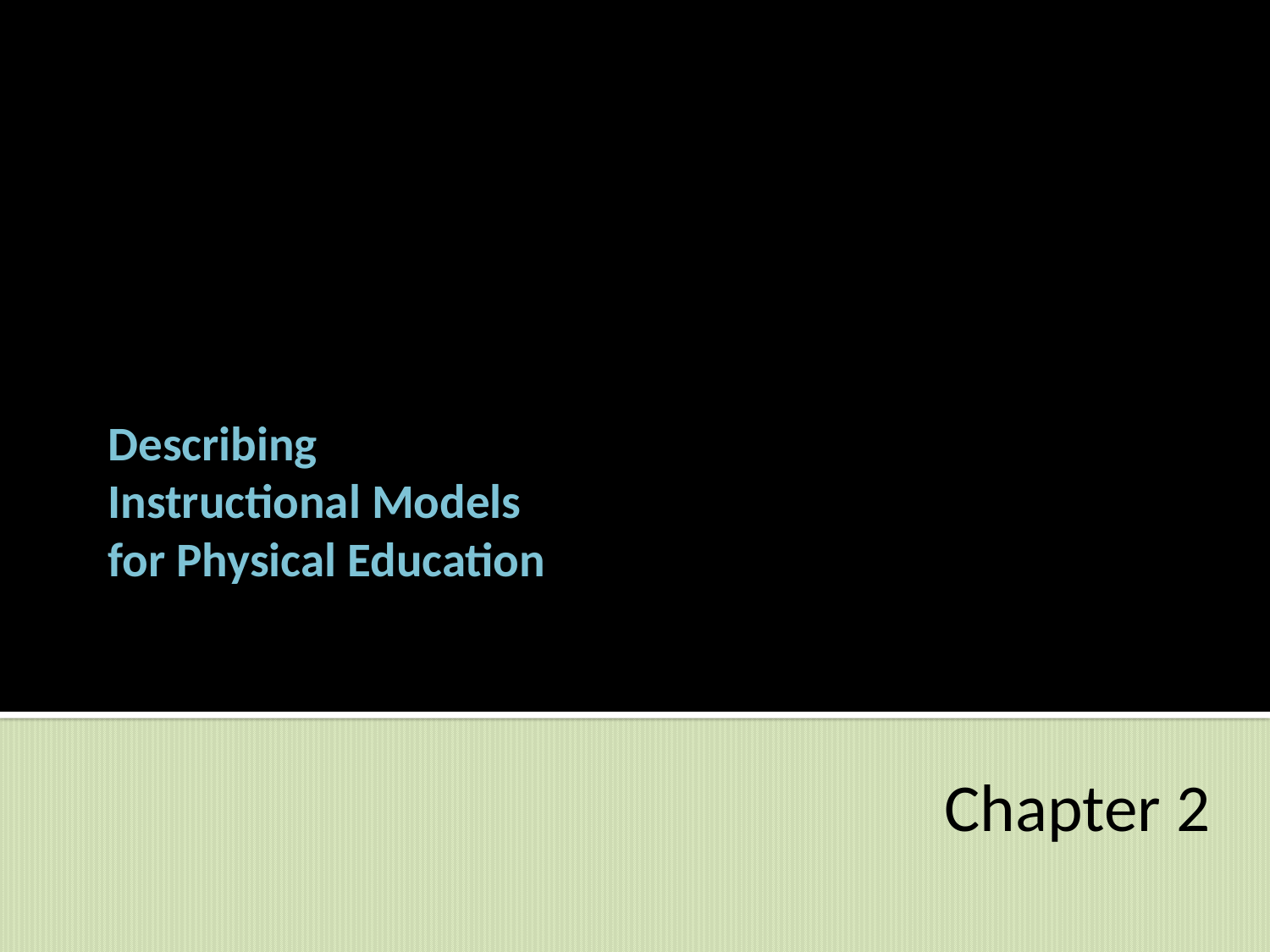

# Describing Instructional Models for Physical Education

Chapter 2